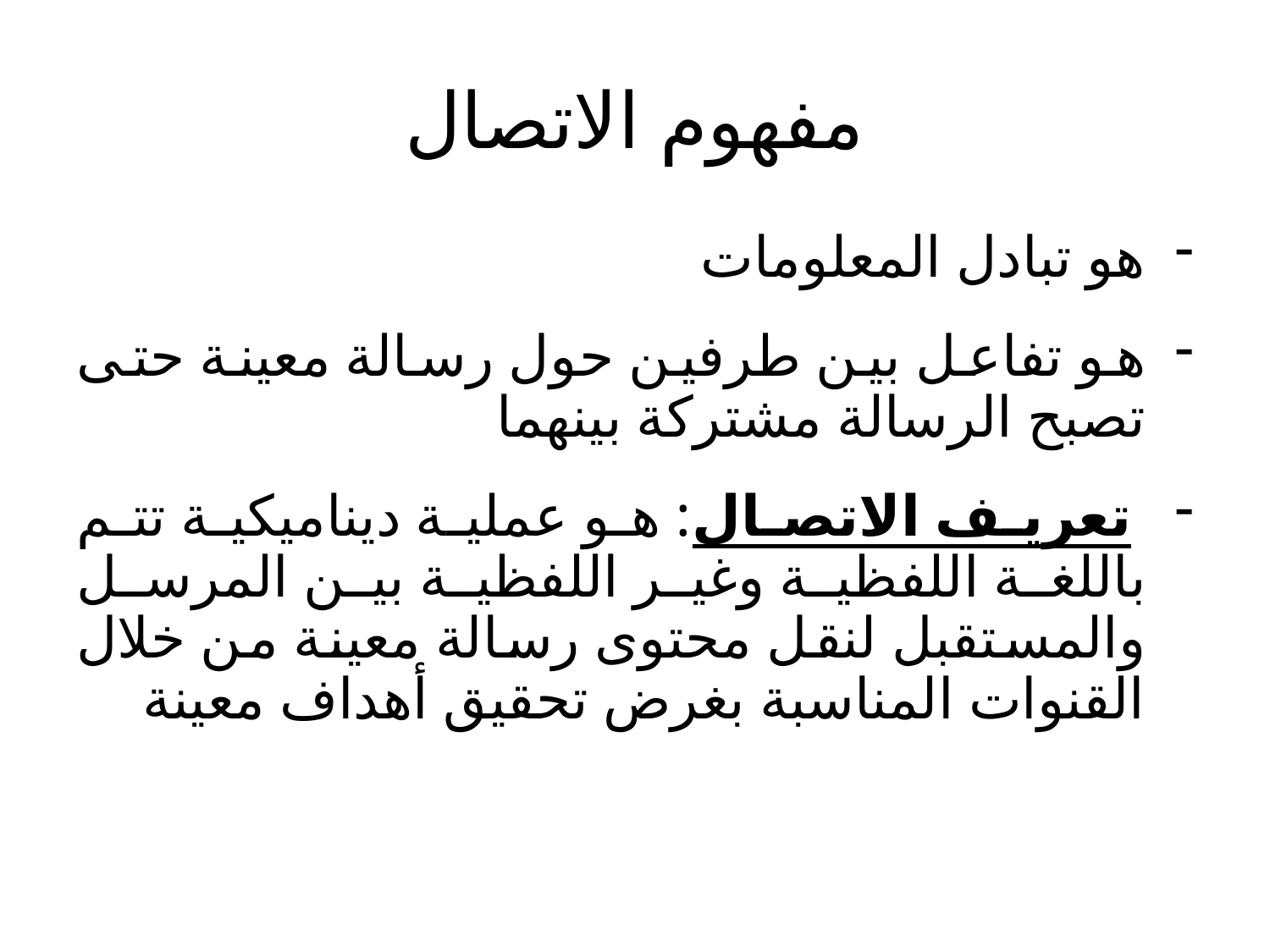

# مفهوم الاتصال
هو تبادل المعلومات

هو تفاعل بين طرفين حول رسالة معينة حتى تصبح الرسالة مشتركة بينهما

 تعريف الاتصال: هو عملية ديناميكية تتم باللغة اللفظية وغير اللفظية بين المرسل والمستقبل لنقل محتوى رسالة معينة من خلال القنوات المناسبة بغرض تحقيق أهداف معينة